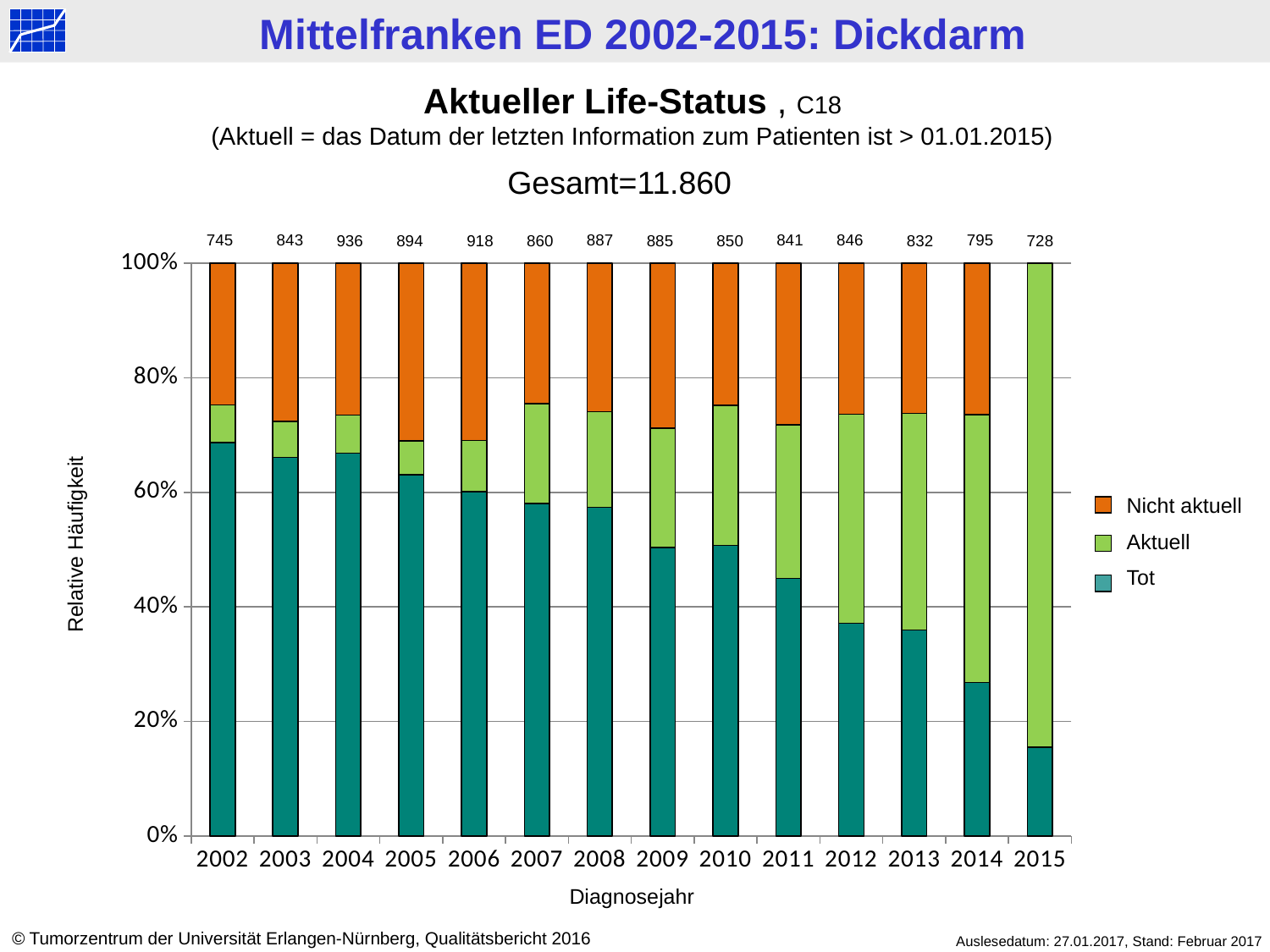

Aktueller Life-Status , C18
(Aktuell = das Datum der letzten Information zum Patienten ist > 01.01.2015)
Gesamt=11.860
841
846
745
843
887
795
936
894
918
860
885
850
832
728

### Chart

| Category | tot | > 2015 | < 2015 |
|---|---|---|---|
| 2002 | 512.0 | 49.0 | 184.0 |
| 2003 | 557.0 | 53.0 | 233.0 |
| 2004 | 626.0 | 62.0 | 248.0 |
| 2005 | 564.0 | 53.0 | 277.0 |
| 2006 | 552.0 | 82.0 | 284.0 |
| 2007 | 499.0 | 150.0 | 211.0 |
| 2008 | 509.0 | 148.0 | 230.0 |
| 2009 | 446.0 | 184.0 | 255.0 |
| 2010 | 431.0 | 208.0 | 211.0 |
| 2011 | 378.0 | 226.0 | 237.0 |
| 2012 | 314.0 | 309.0 | 223.0 |
| 2013 | 299.0 | 315.0 | 218.0 |
| 2014 | 213.0 | 372.0 | 210.0 |
| 2015 | 113.0 | 615.0 | 0.0 |
Nicht aktuell
Aktuell
Tot

Relative Häufigkeit

Diagnosejahr